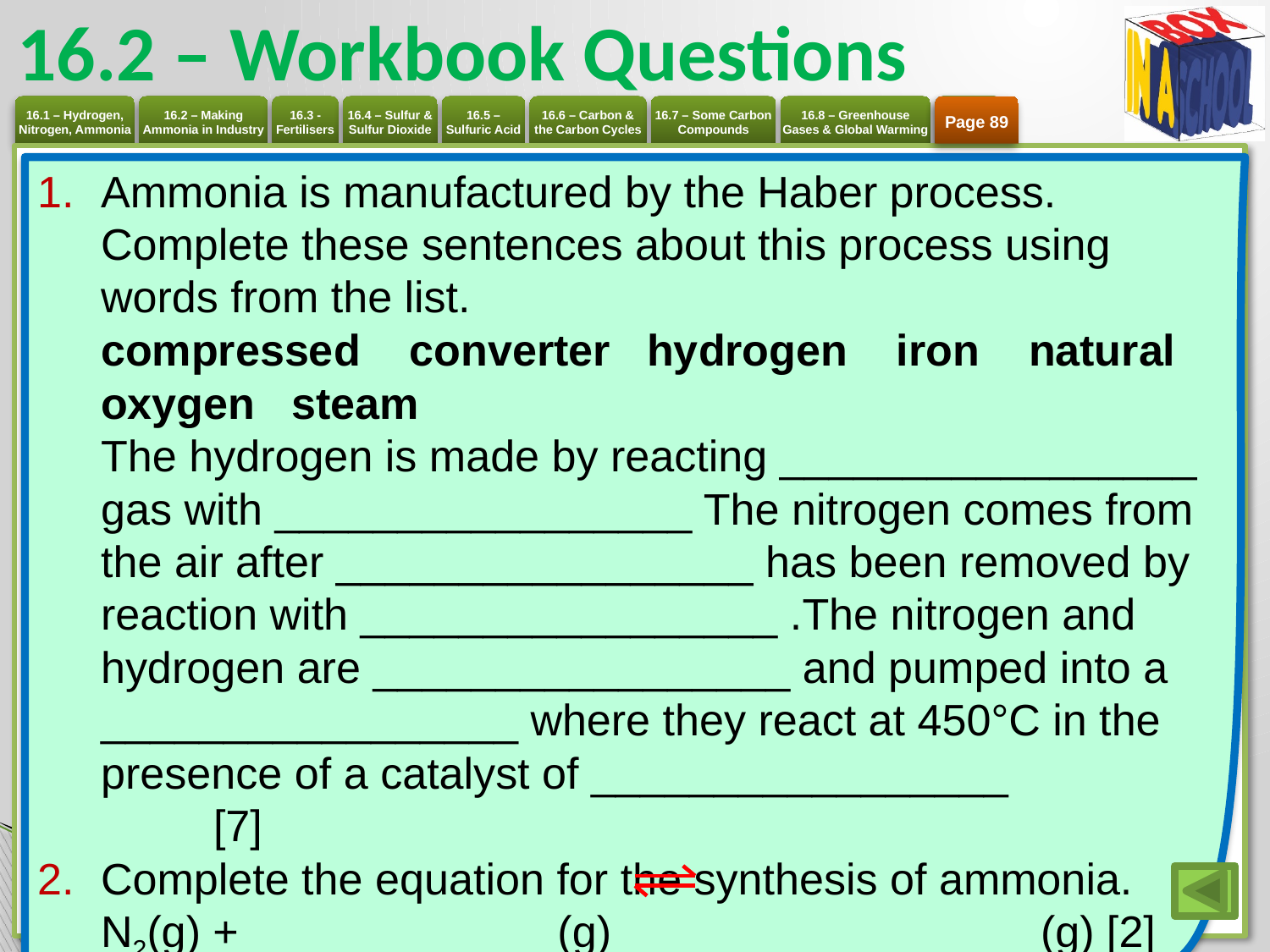

# 16.2 – Workbook Questions
Page 89
Ammonia is manufactured by the Haber process. Complete these sentences about this process using words from the list.
compressed    converter   hydrogen    iron    natural oxygen   steam
The hydrogen is made by reacting _________________ gas with _________________ The nitrogen comes from the air after _________________ has been removed by reaction with _________________ .The nitrogen and hydrogen are _________________ and pumped into a _________________ where they react at 450°C in the presence of a catalyst of _________________ 	[7]
Complete the equation for the synthesis of ammonia.
N2(g) + ____________ (g)        _____________ (g) [2]